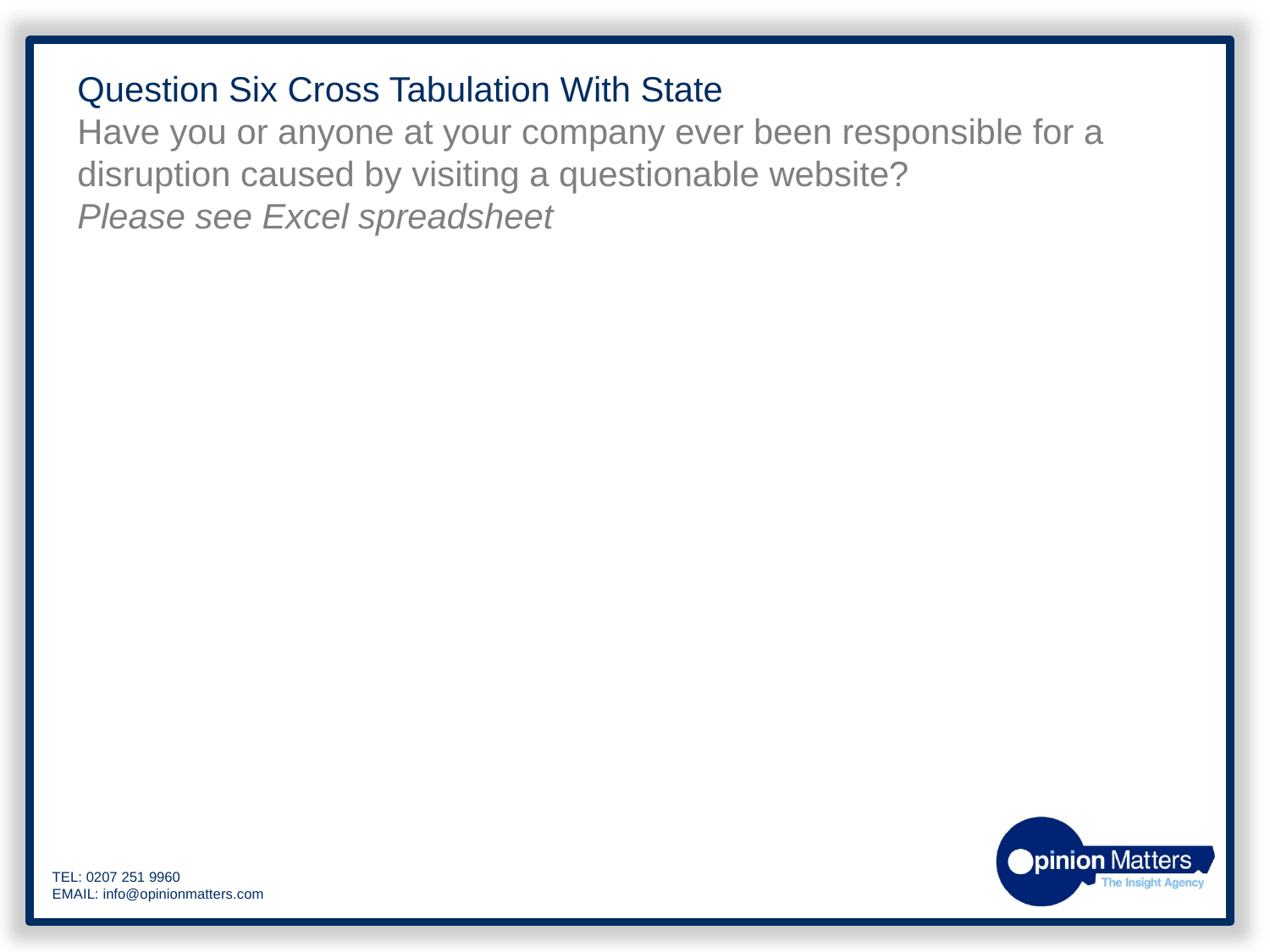

Question Six Cross Tabulation With State
Have you or anyone at your company ever been responsible for a disruption caused by visiting a questionable website?
Please see Excel spreadsheet